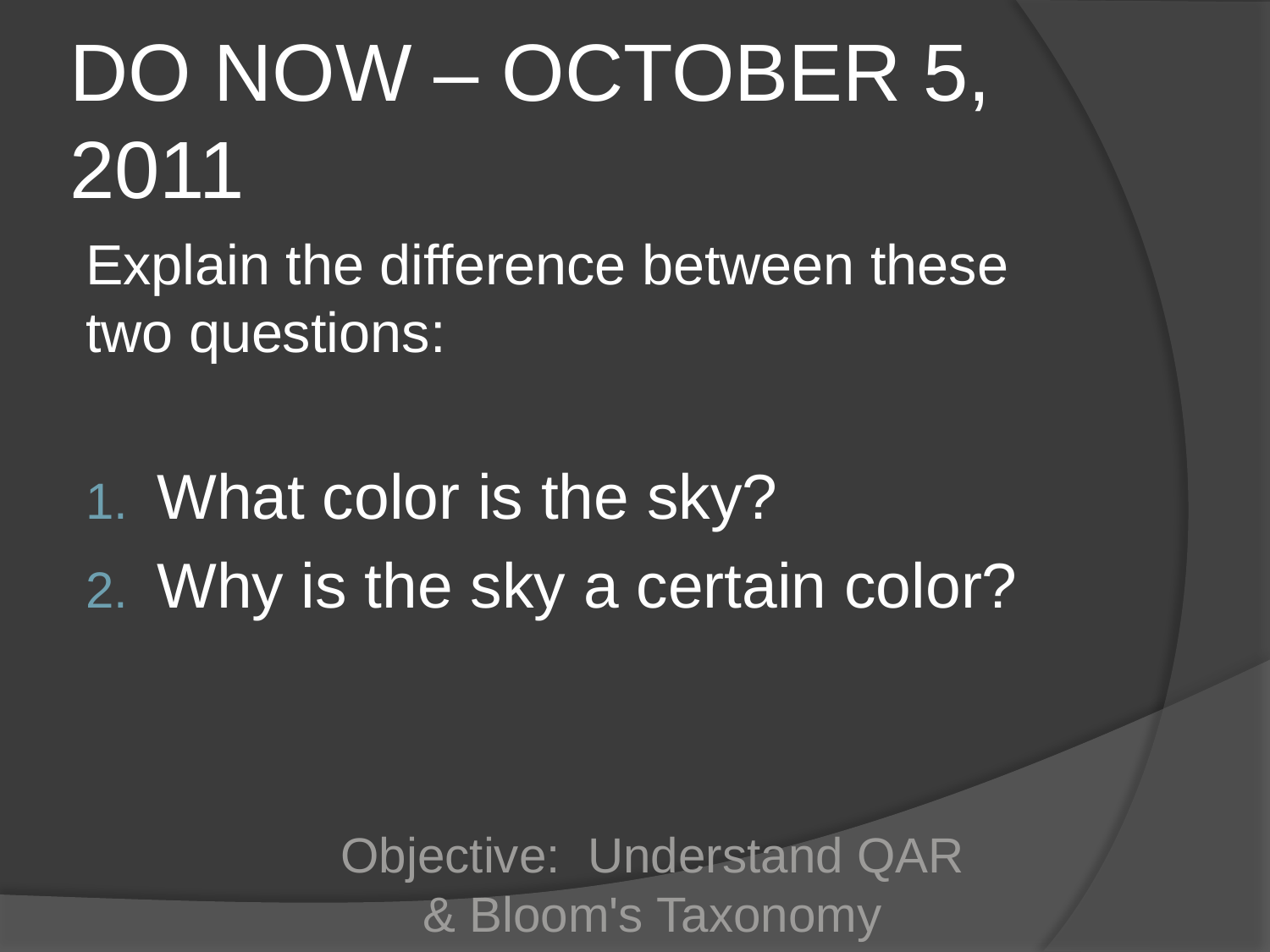

# DO NOW – OCTOBER 5, 2011
Explain the difference between these two questions:

What color is the sky?
Why is the sky a certain color?
Objective:  Understand QAR & Bloom's Taxonomy